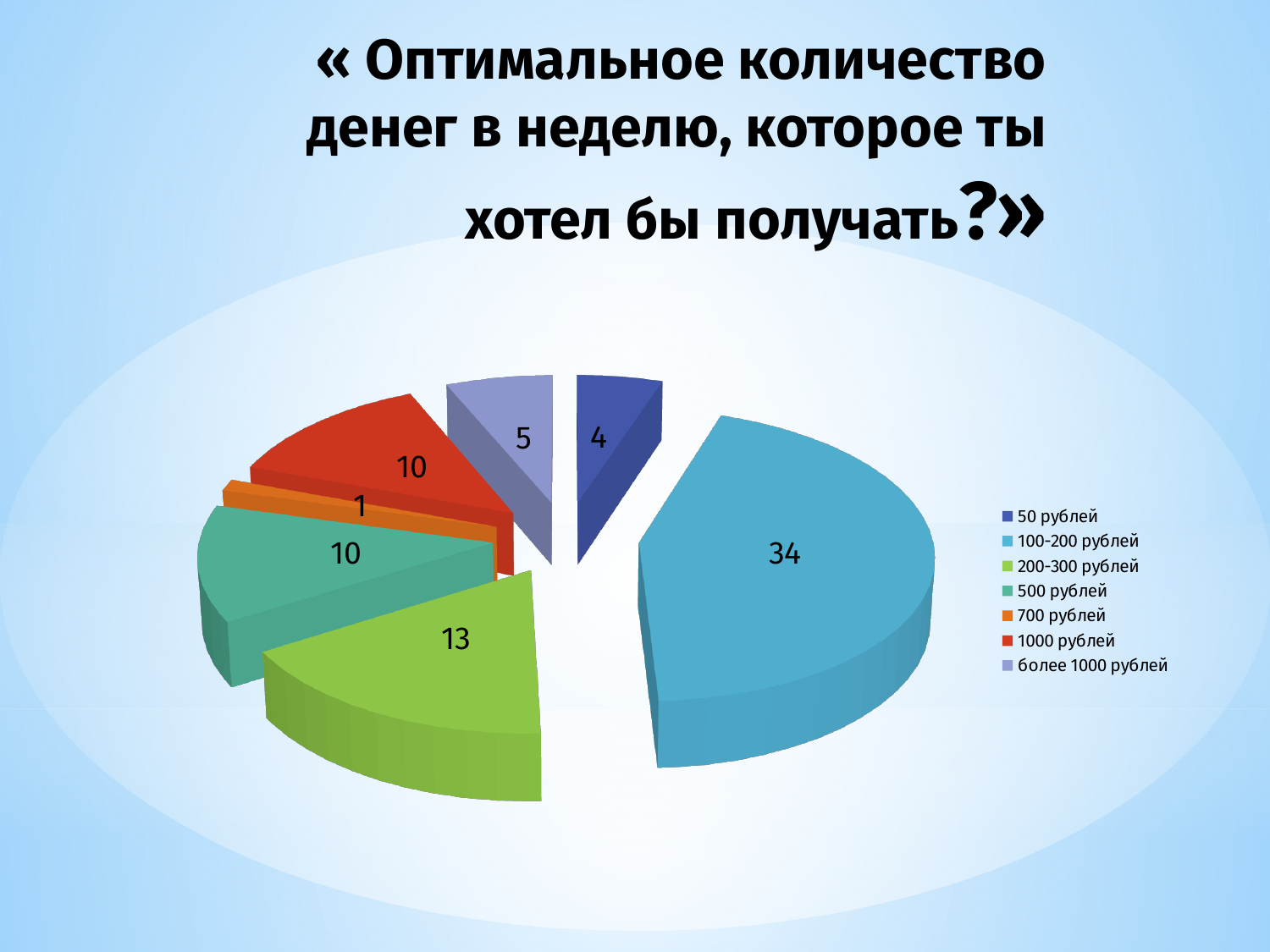

# « Оптимальное количество денег в неделю, которое ты хотел бы получать?»

[unsupported chart]